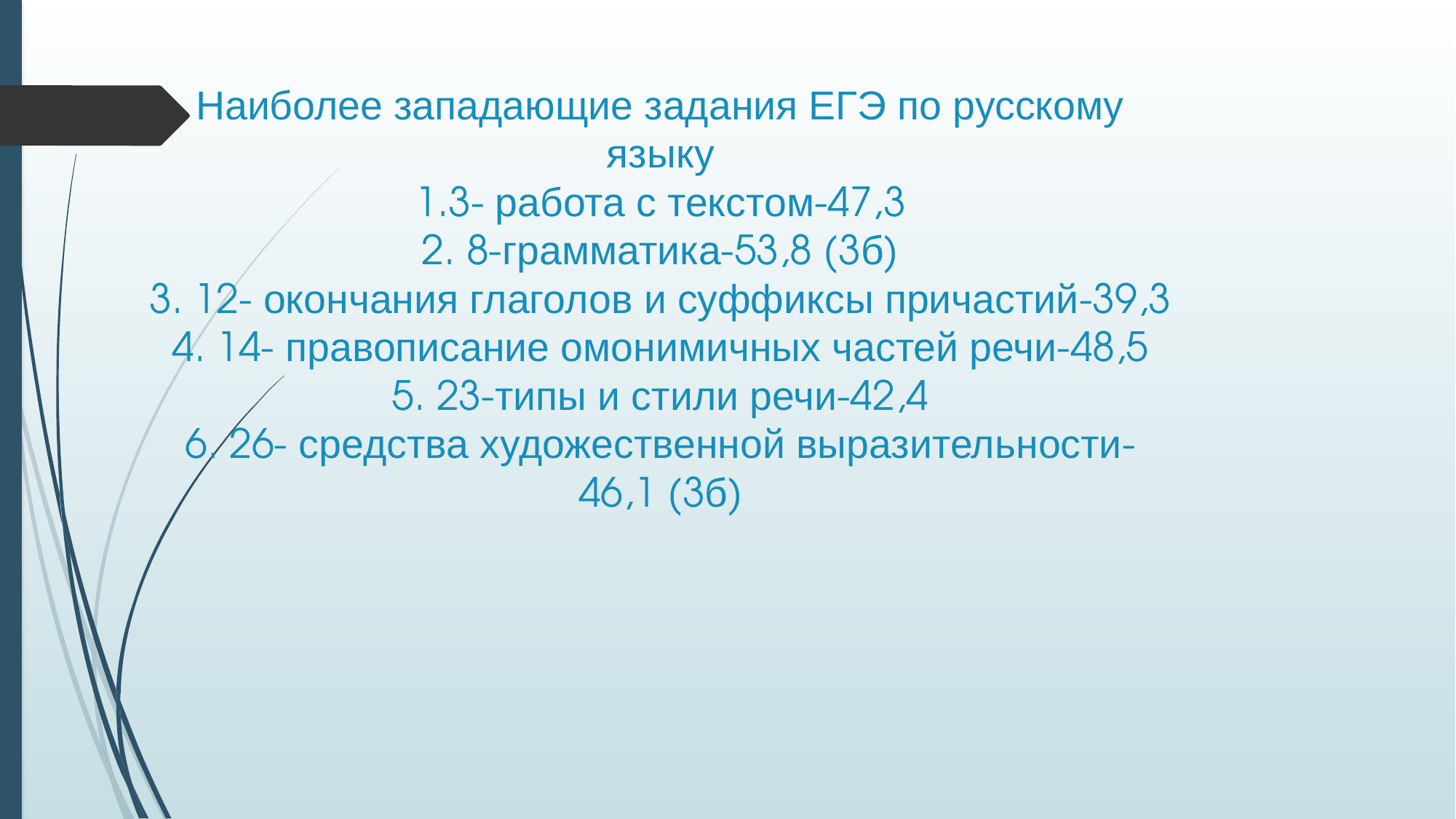

# Наиболее западающие задания ЕГЭ по русскому языку 1.3- работа с текстом-47,3 2. 8-грамматика-53,8 (3б) 3. 12- окончания глаголов и суффиксы причастий-39,3 4. 14- правописание омонимичных частей речи-48,5 5. 23-типы и стили речи-42,4 6. 26- средства художественной выразительности-46,1 (3б)